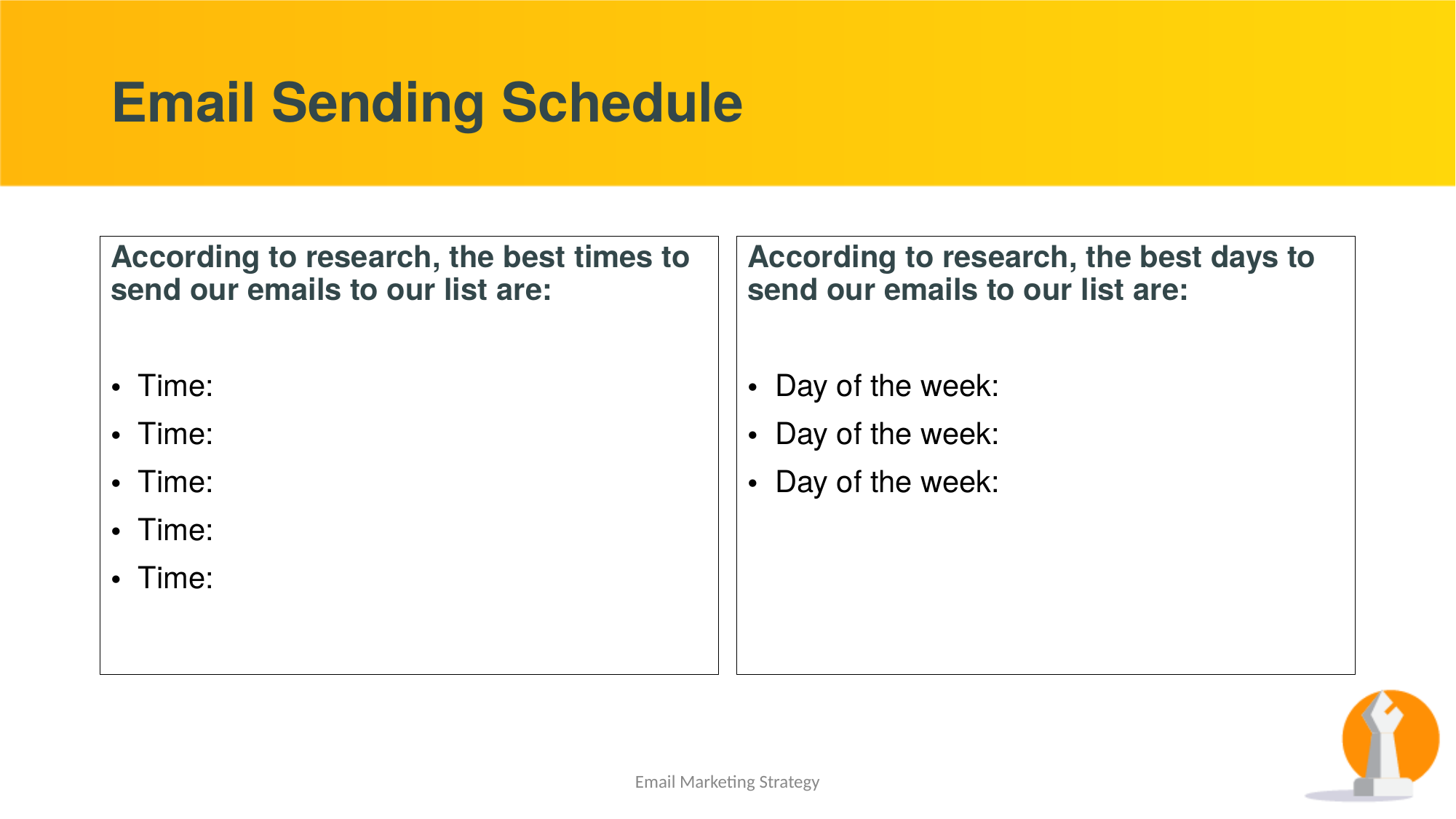

# Email Sending Schedule
According to research, the best times to send our emails to our list are:

Time:
Time:
Time:
Time:
Time:

According to research, the best days to send our emails to our list are:

Day of the week:
Day of the week:
Day of the week:

Email Marketing Strategy